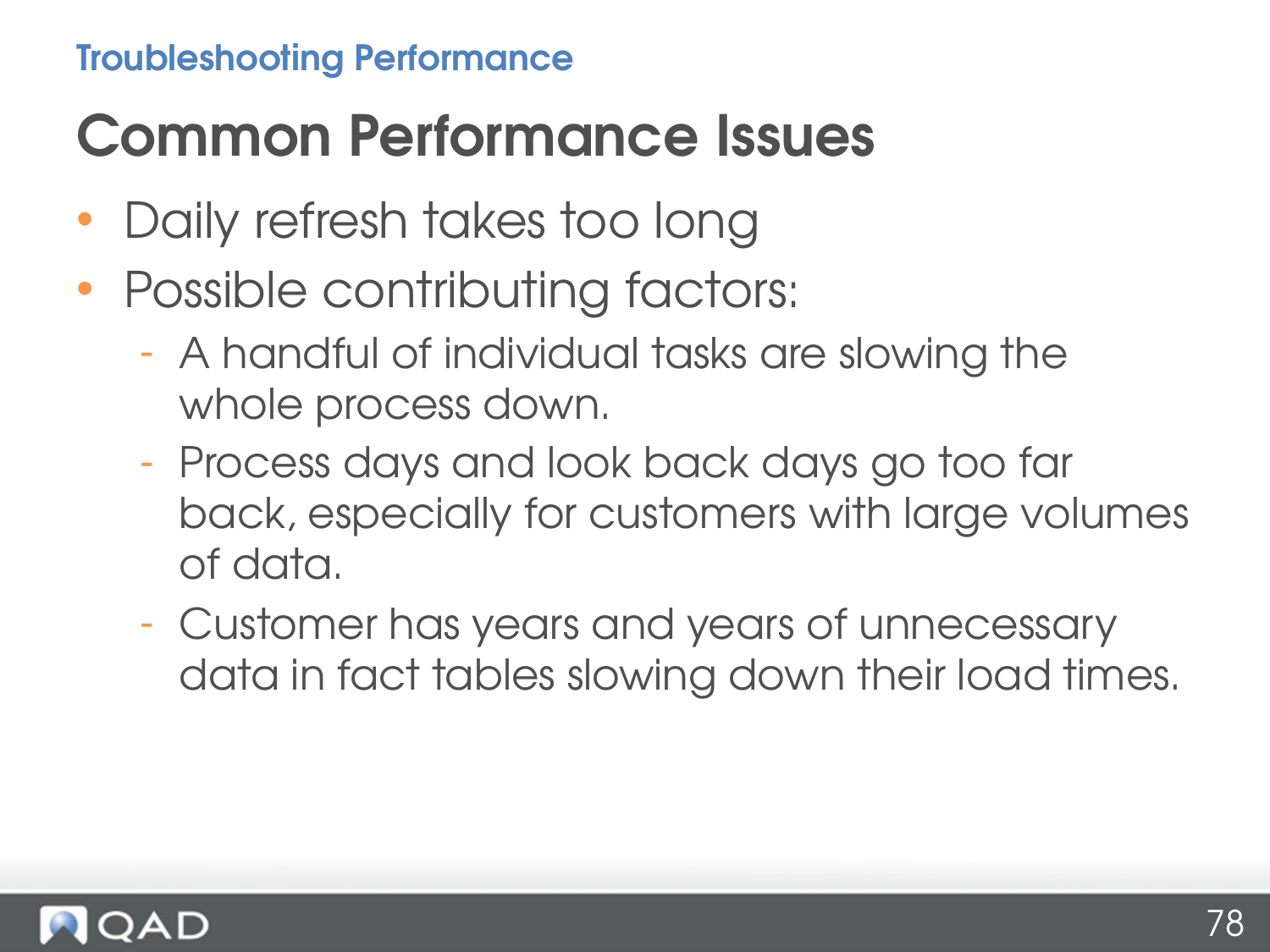

Troubleshooting Performance
# Common Performance Issues
Daily refresh takes too long
Possible contributing factors:
A handful of individual tasks are slowing the whole process down.
Process days and look back days go too far back, especially for customers with large volumes of data.
Customer has years and years of unnecessary data in fact tables slowing down their load times.
78